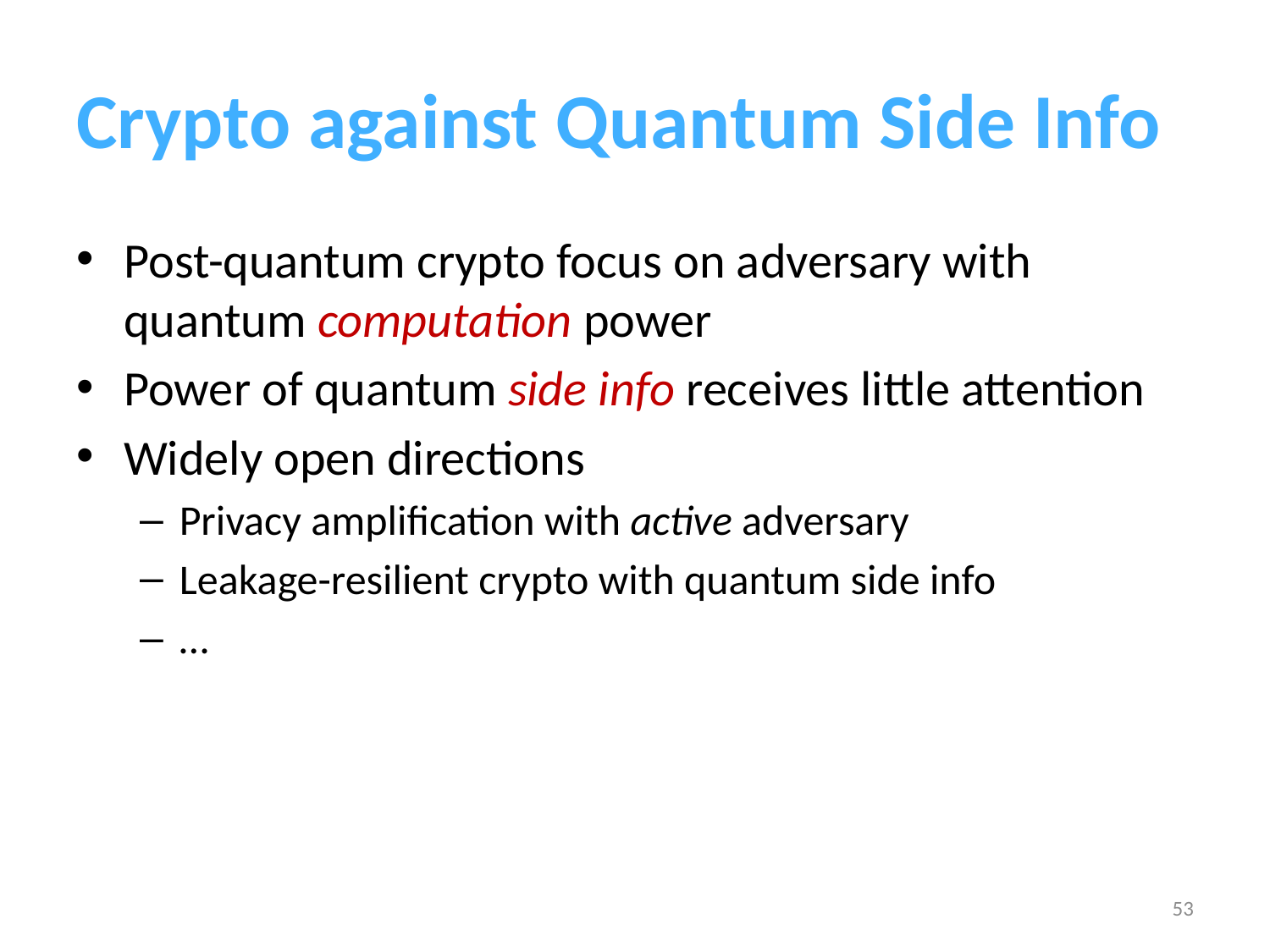

# Crypto against Quantum Side Info
Post-quantum crypto focus on adversary with quantum computation power
Power of quantum side info receives little attention
Widely open directions
Privacy amplification with active adversary
Leakage-resilient crypto with quantum side info
…

53